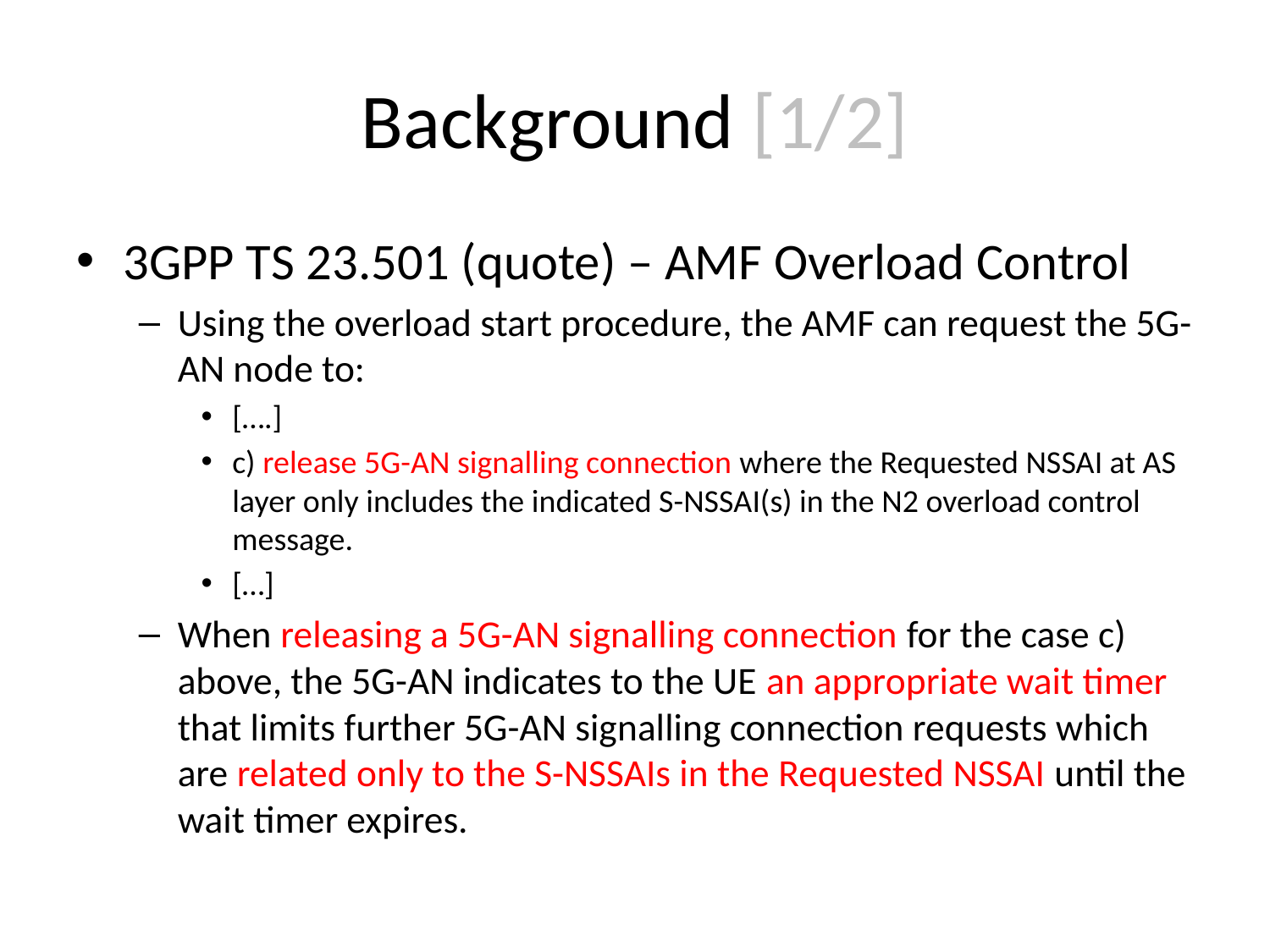

# Background [1/2]
3GPP TS 23.501 (quote) – AMF Overload Control
Using the overload start procedure, the AMF can request the 5G-AN node to:
[….]
c) release 5G-AN signalling connection where the Requested NSSAI at AS layer only includes the indicated S-NSSAI(s) in the N2 overload control message.
[…]
When releasing a 5G-AN signalling connection for the case c) above, the 5G-AN indicates to the UE an appropriate wait timer that limits further 5G-AN signalling connection requests which are related only to the S-NSSAIs in the Requested NSSAI until the wait timer expires.